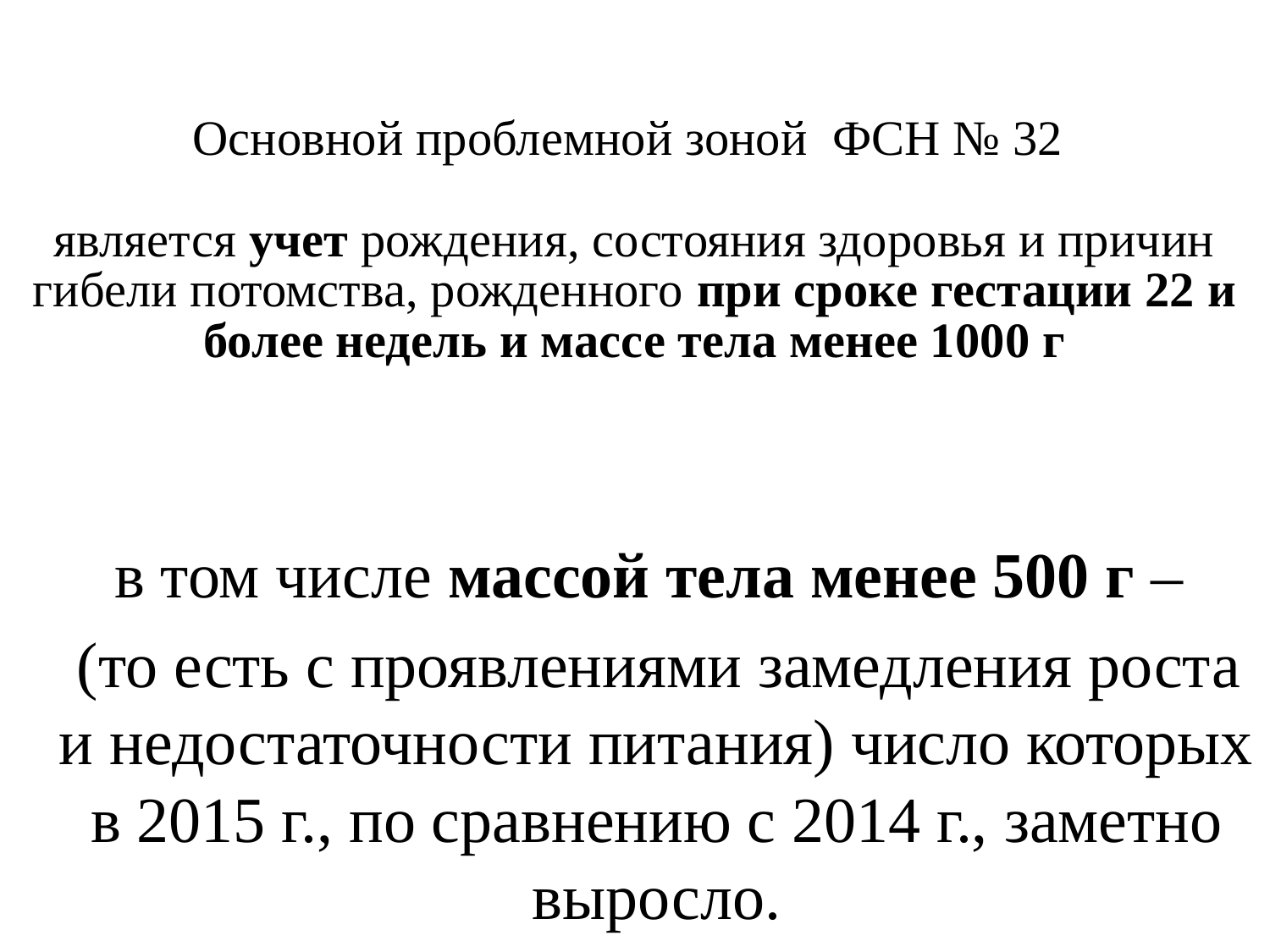

# Основной проблемной зоной  ФСН № 32 является учет рождения, состояния здоровья и причин гибели потомства, рожденного при сроке гестации 22 и более недель и массе тела менее 1000 г

   в том числе массой тела менее 500 г –
   (то есть с проявлениями замедления роста и недостаточности питания) число которых в 2015 г., по сравнению с 2014 г., заметно выросло.